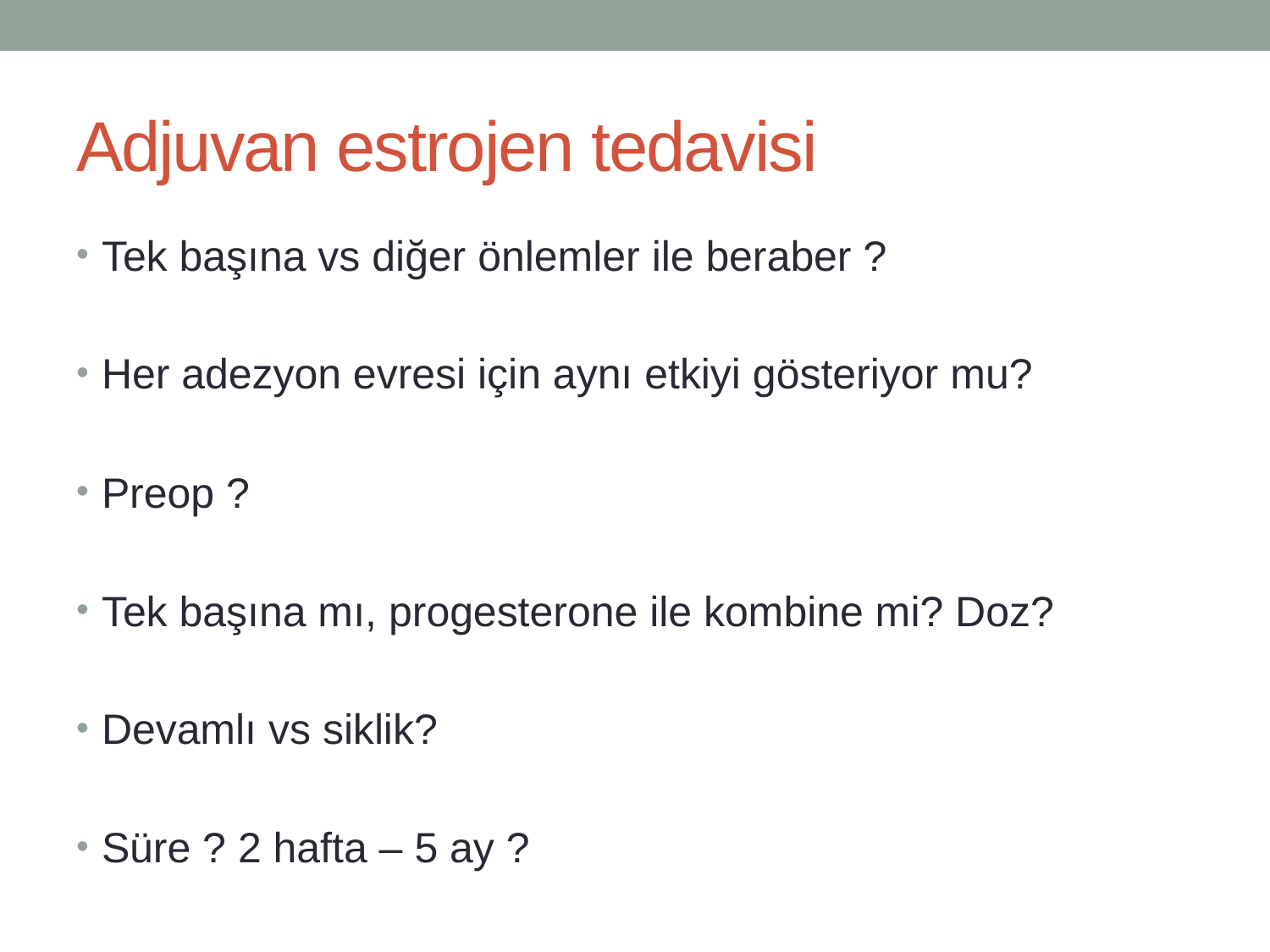

# Adjuvan estrojen tedavisi
Tek başına vs diğer önlemler ile beraber ?

Her adezyon evresi için aynı etkiyi gösteriyor mu?

Preop ?

Tek başına mı, progesterone ile kombine mi? Doz?

Devamlı vs siklik?

Süre ? 2 hafta – 5 ay ?